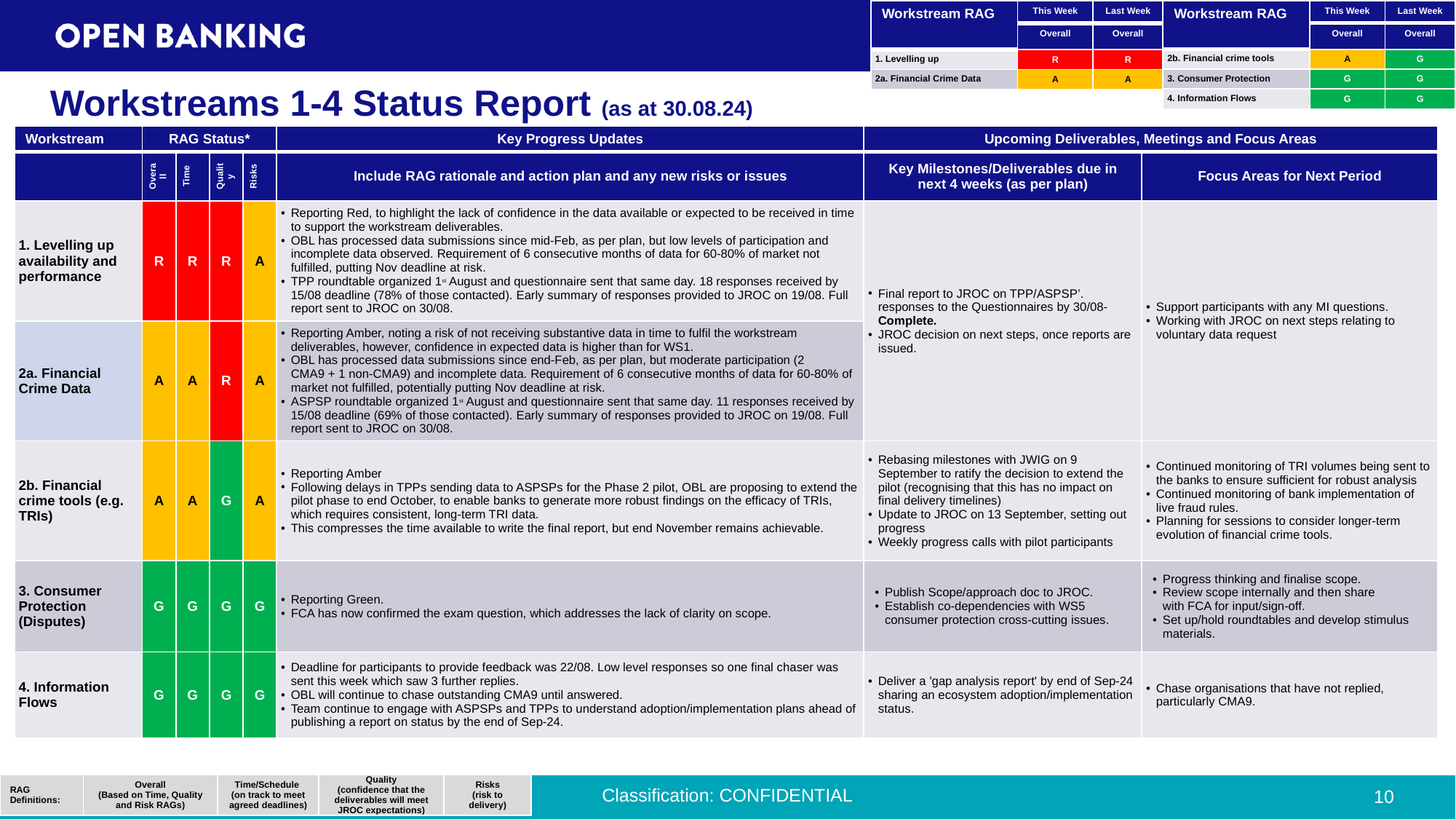

| Workstream RAG | This Week | Last Week |
| --- | --- | --- |
|  | Overall | Overall |
| 1. Levelling up | R | R |
| 2a. Financial Crime Data | A | A |
| Workstream RAG | This Week | Last Week |
| --- | --- | --- |
|  | Overall | Overall |
| 2b. Financial crime tools | A | G |
| 3. Consumer Protection | G | G |
| 4. Information Flows | G | G |
# Workstreams 1-4 Status Report (as at 30.08.24)
| Workstream | RAG Status\* |  |  |  | Key Progress Updates | Upcoming Deliverables, Meetings and Focus Areas | Next week |
| --- | --- | --- | --- | --- | --- | --- | --- |
|  | Overall | Time | Quality | Risks | Include RAG rationale and action plan and any new risks or issues | Key Milestones/Deliverables due in next 4 weeks (as per plan) | Focus Areas for Next Period |
| 1. Levelling up availability and performance | R | R | R | A | Reporting Red, to highlight the lack of confidence in the data available or expected to be received in time to support the workstream deliverables. OBL has processed data submissions since mid-Feb, as per plan, but low levels of participation and incomplete data observed. Requirement of 6 consecutive months of data for 60-80% of market not fulfilled, putting Nov deadline at risk. TPP roundtable organized 1st August and questionnaire sent that same day. 18 responses received by 15/08 deadline (78% of those contacted). Early summary of responses provided to JROC on 19/08. Full report sent to JROC on 30/08. | Final report to JROC on TPP/ASPSP’. responses to the Questionnaires by 30/08- Complete. JROC decision on next steps, once reports are issued. | Support participants with any MI questions. Working with JROC on next steps relating to voluntary data request |
| 2a. Financial Crime Data | A | A | R | A | Reporting Amber, noting a risk of not receiving substantive data in time to fulfil the workstream deliverables, however, confidence in expected data is higher than for WS1. OBL has processed data submissions since end-Feb, as per plan, but moderate participation (2 CMA9 + 1 non-CMA9) and incomplete data. Requirement of 6 consecutive months of data for 60-80% of market not fulfilled, potentially putting Nov deadline at risk. ASPSP roundtable organized 1st August and questionnaire sent that same day. 11 responses received by 15/08 deadline (69% of those contacted). Early summary of responses provided to JROC on 19/08. Full report sent to JROC on 30/08. |  |  |
| 2b. Financial crime tools (e.g. TRIs) | A | A | G | A | Reporting Amber Following delays in TPPs sending data to ASPSPs for the Phase 2 pilot, OBL are proposing to extend the pilot phase to end October, to enable banks to generate more robust findings on the efficacy of TRIs, which requires consistent, long-term TRI data. This compresses the time available to write the final report, but end November remains achievable. | Rebasing milestones with JWIG on 9 September to ratify the decision to extend the pilot (recognising that this has no impact on final delivery timelines) Update to JROC on 13 September, setting out progress Weekly progress calls with pilot participants | Continued monitoring of TRI volumes being sent to the banks to ensure sufficient for robust analysis Continued monitoring of bank implementation of live fraud rules. Planning for sessions to consider longer-term evolution of financial crime tools. |
| 3. Consumer Protection (Disputes) | G | G | G | G | Reporting Green. FCA has now confirmed the exam question, which addresses the lack of clarity on scope. | Publish Scope/approach doc to JROC. Establish co-dependencies with WS5 consumer protection cross-cutting issues.  ​ | Progress thinking and finalise scope.​ Review scope internally and then share with FCA for input/sign-off.​ Set up/hold roundtables and develop stimulus materials.​ |
| 4. Information Flows | G | G | G | G | Deadline for participants to provide feedback was 22/08. Low level responses so one final chaser was sent this week which saw 3 further replies. OBL will continue to chase outstanding CMA9 until answered. Team continue to engage with ASPSPs and TPPs to understand adoption/implementation plans ahead of publishing a report on status by the end of Sep-24. | Deliver a 'gap analysis report' by end of Sep-24 sharing an ecosystem adoption/implementation status. | Chase organisations that have not replied, particularly CMA9. |
Classification: CONFIDENTIAL
| RAG Definitions: | Overall (Based on Time, Quality and Risk RAGs) | Time/Schedule (on track to meet agreed deadlines) | Quality (confidence that the deliverables will meet JROC expectations) | Risks (risk to delivery) |
| --- | --- | --- | --- | --- |
10